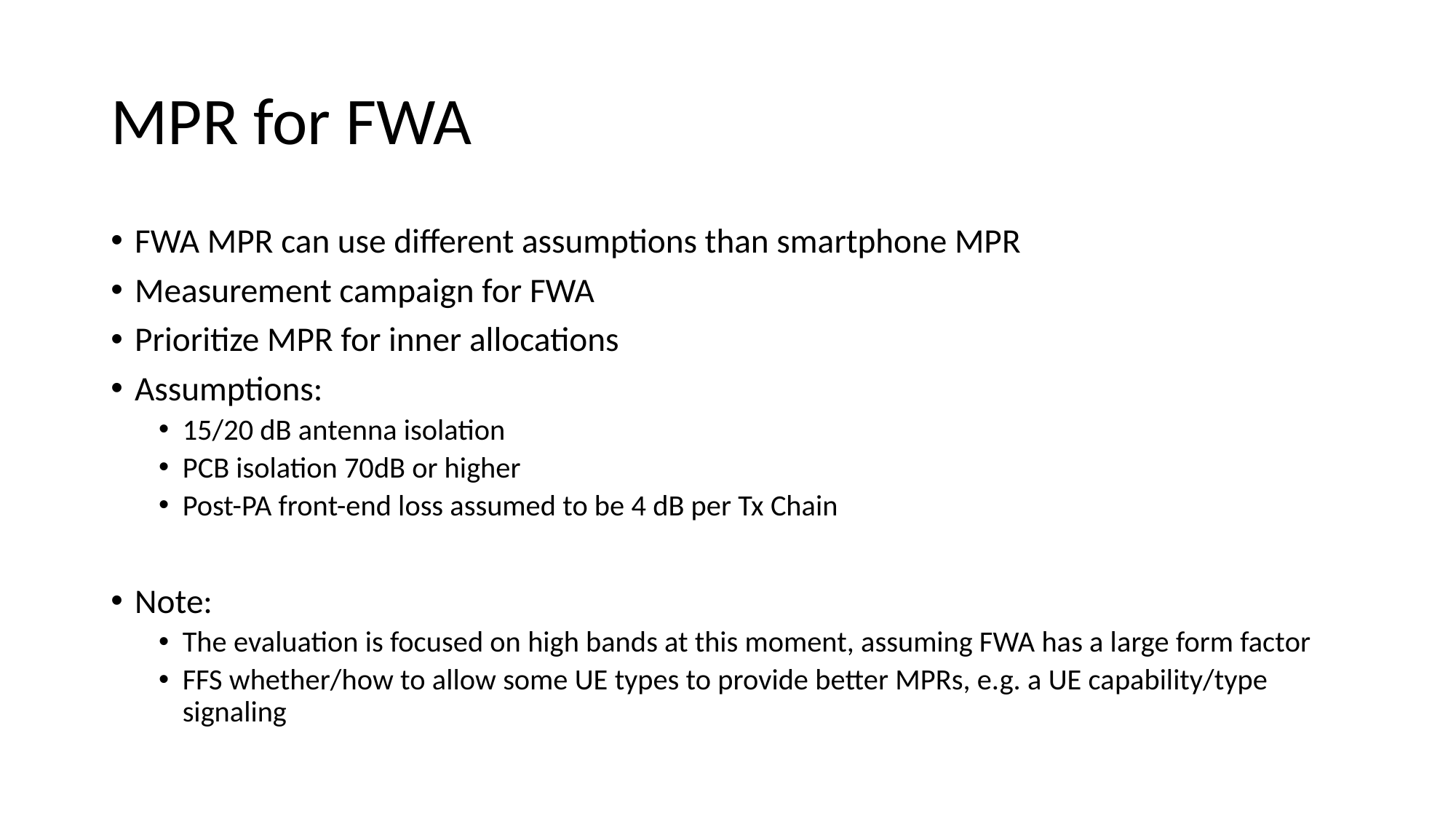

# MPR for FWA
FWA MPR can use different assumptions than smartphone MPR
Measurement campaign for FWA
Prioritize MPR for inner allocations
Assumptions:
15/20 dB antenna isolation
PCB isolation 70dB or higher
Post-PA front-end loss assumed to be 4 dB per Tx Chain

Note:
The evaluation is focused on high bands at this moment, assuming FWA has a large form factor
FFS whether/how to allow some UE types to provide better MPRs, e.g. a UE capability/type signaling